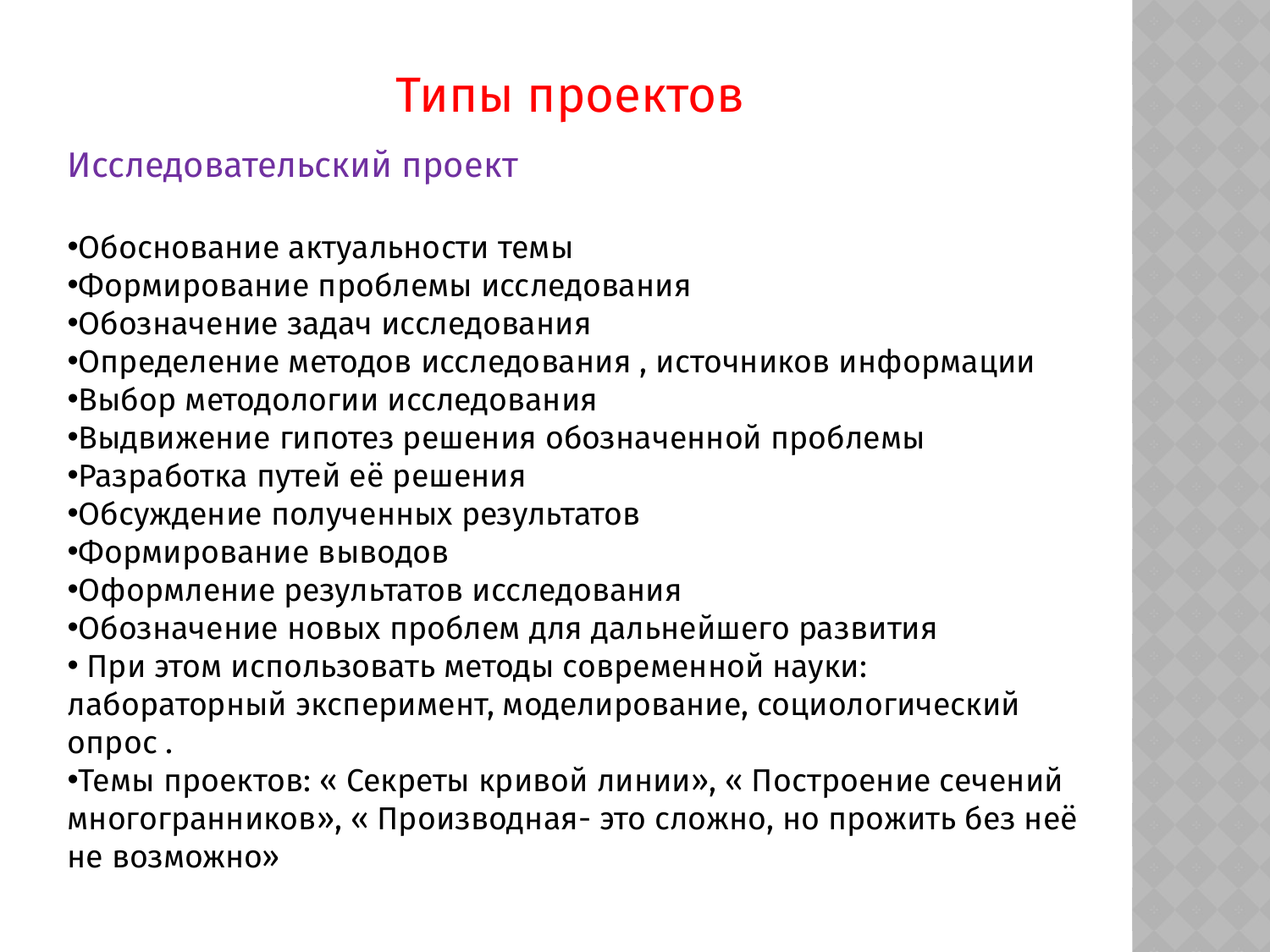

Типы проектов
Исследовательский проект

Обоснование актуальности темы
Формирование проблемы исследования
Обозначение задач исследования
Определение методов исследования , источников информации
Выбор методологии исследования
Выдвижение гипотез решения обозначенной проблемы
Разработка путей её решения
Обсуждение полученных результатов
Формирование выводов
Оформление результатов исследования
Обозначение новых проблем для дальнейшего развития
 При этом использовать методы современной науки: лабораторный эксперимент, моделирование, социологический опрос .
Темы проектов: « Секреты кривой линии», « Построение сечений многогранников», « Производная- это сложно, но прожить без неё не возможно»